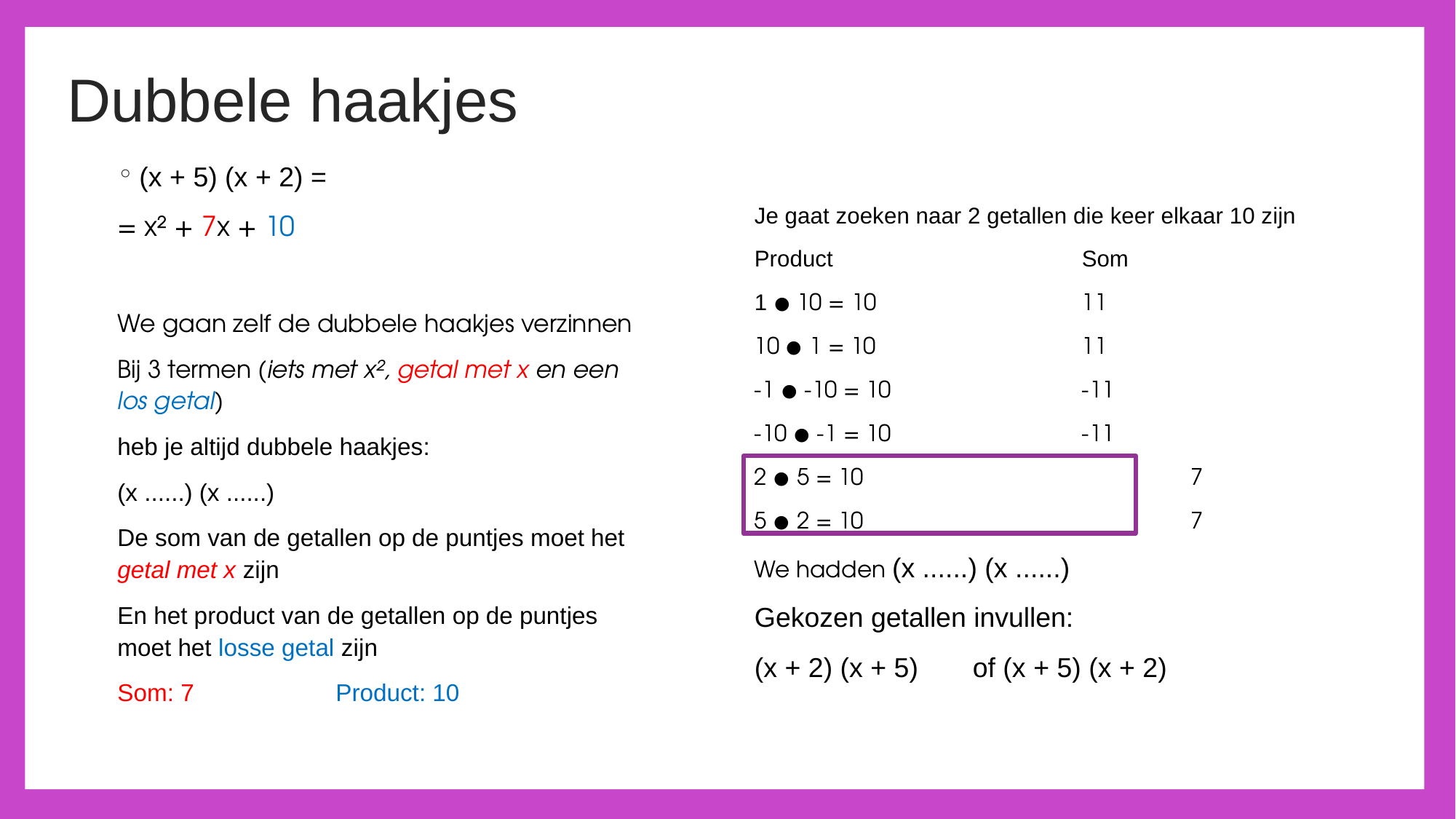

# Dubbele haakjes
(x + 5) (x + 2) =
= x² + 7x + 10

We gaan zelf de dubbele haakjes verzinnen
Bij 3 termen (iets met x², getal met x en een los getal)
heb je altijd dubbele haakjes:
(x ......) (x ......)
De som van de getallen op de puntjes moet het getal met x zijn
En het product van de getallen op de puntjes moet het losse getal zijn
Som: 7		Product: 10

Je gaat zoeken naar 2 getallen die keer elkaar 10 zijn
Product			Som
1 ● 10 = 10		11
10 ● 1 = 10		11
-1 ● -10 = 10		-11
-10 ● -1 = 10		-11
2 ● 5 = 10			7
5 ● 2 = 10			7
We hadden (x ......) (x ......)
Gekozen getallen invullen:
(x + 2) (x + 5)	of (x + 5) (x + 2)